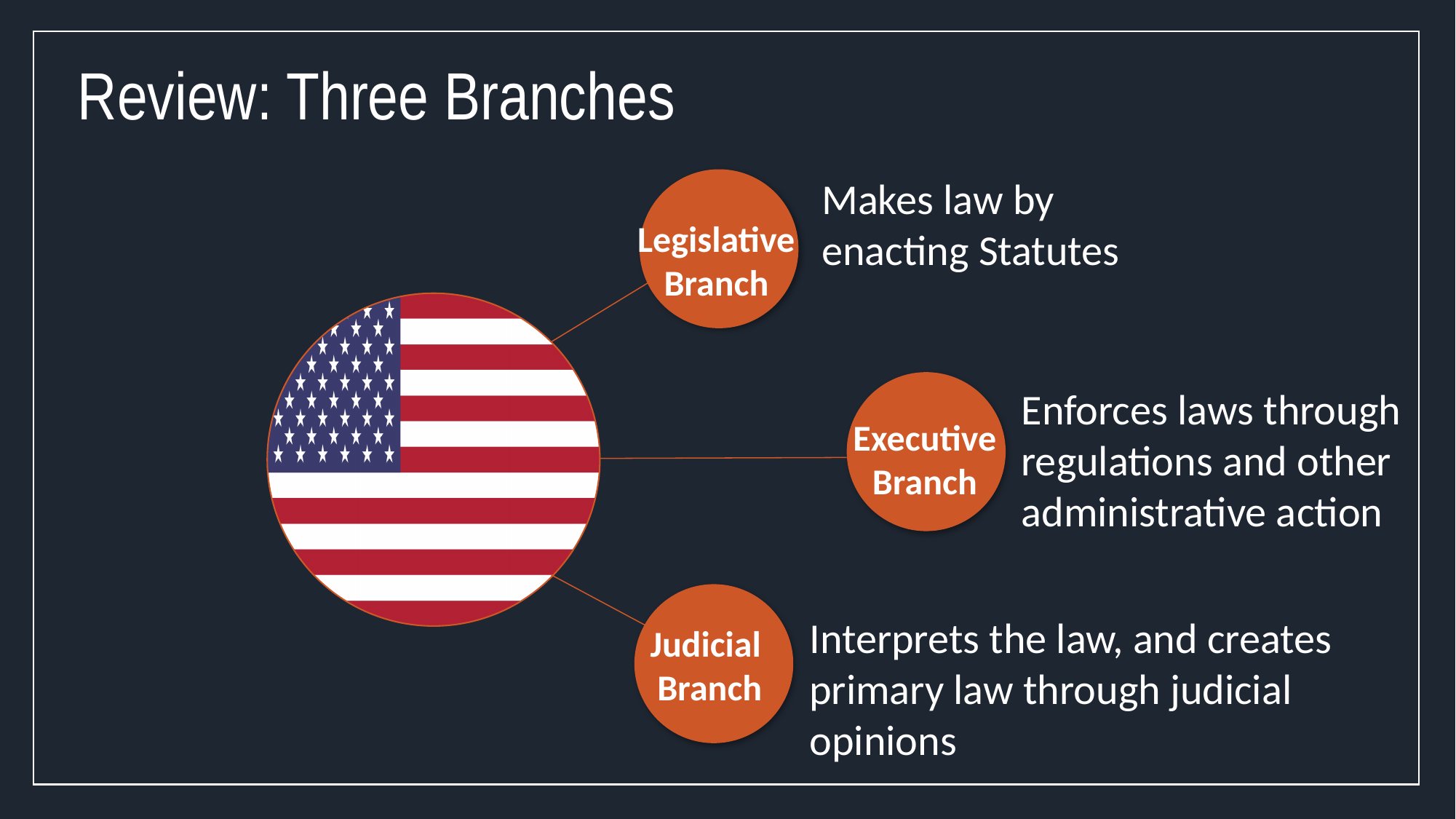

Review: Three Branches
Makes law by enacting Statutes

Legislative
Branch

Enforces laws through regulations and other administrative action
Executive
Branch

Interprets the law, and creates primary law through judicial opinions
Judicial
Branch